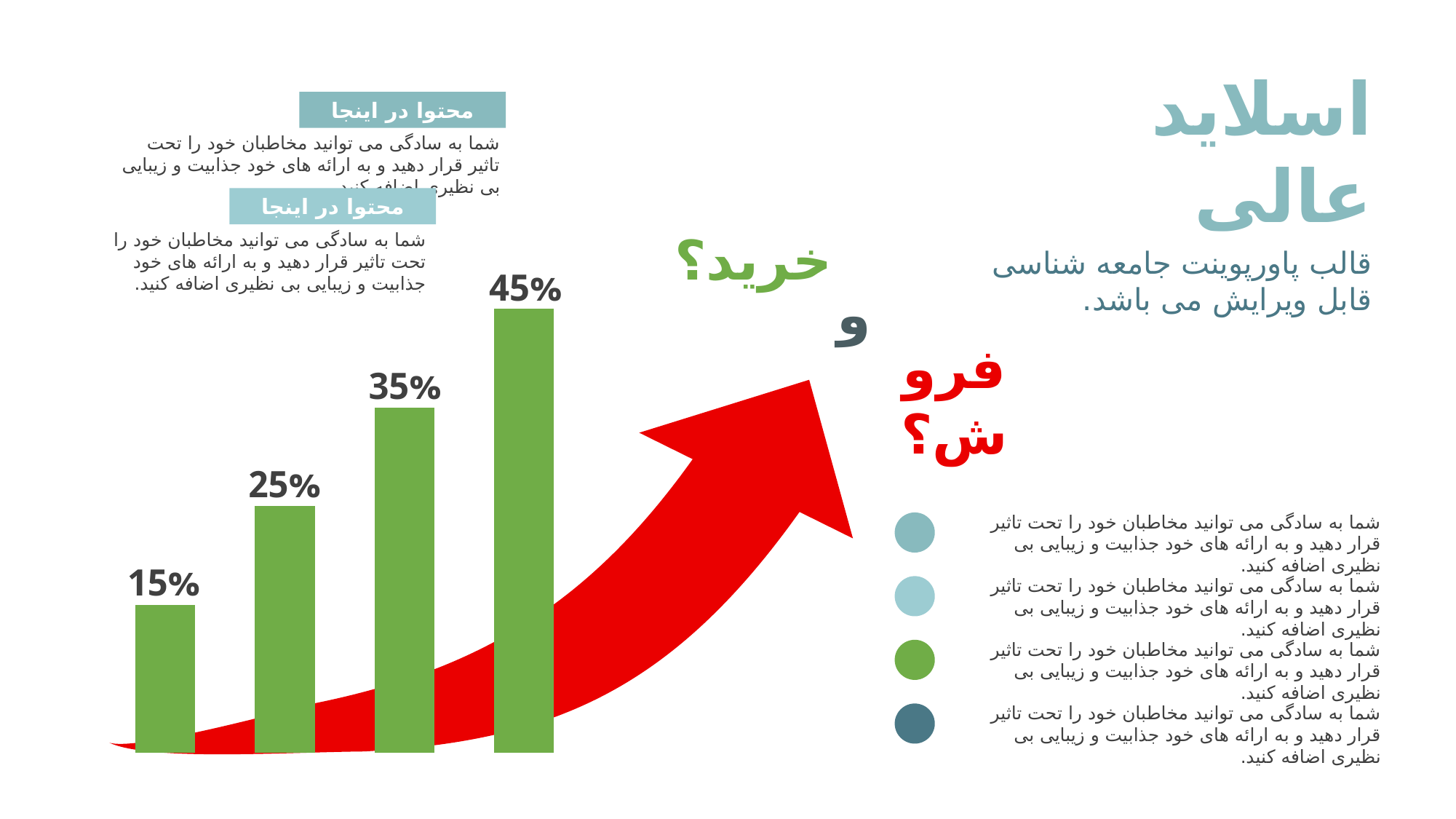

اسلاید
عالی
محتوا در اینجا
شما به سادگی می توانید مخاطبان خود را تحت تاثیر قرار دهید و به ارائه های خود جذابیت و زیبایی بی نظیری اضافه کنید.
محتوا در اینجا
خرید؟
شما به سادگی می توانید مخاطبان خود را تحت تاثیر قرار دهید و به ارائه های خود جذابیت و زیبایی بی نظیری اضافه کنید.
قالب پاورپوینت جامعه شناسی قابل ویرایش می باشد.

### Chart

| Category |  |
|---|---|
45%

و
فروش؟
35%
25%
شما به سادگی می توانید مخاطبان خود را تحت تاثیر قرار دهید و به ارائه های خود جذابیت و زیبایی بی نظیری اضافه کنید.

15%
شما به سادگی می توانید مخاطبان خود را تحت تاثیر قرار دهید و به ارائه های خود جذابیت و زیبایی بی نظیری اضافه کنید.

شما به سادگی می توانید مخاطبان خود را تحت تاثیر قرار دهید و به ارائه های خود جذابیت و زیبایی بی نظیری اضافه کنید.

شما به سادگی می توانید مخاطبان خود را تحت تاثیر قرار دهید و به ارائه های خود جذابیت و زیبایی بی نظیری اضافه کنید.